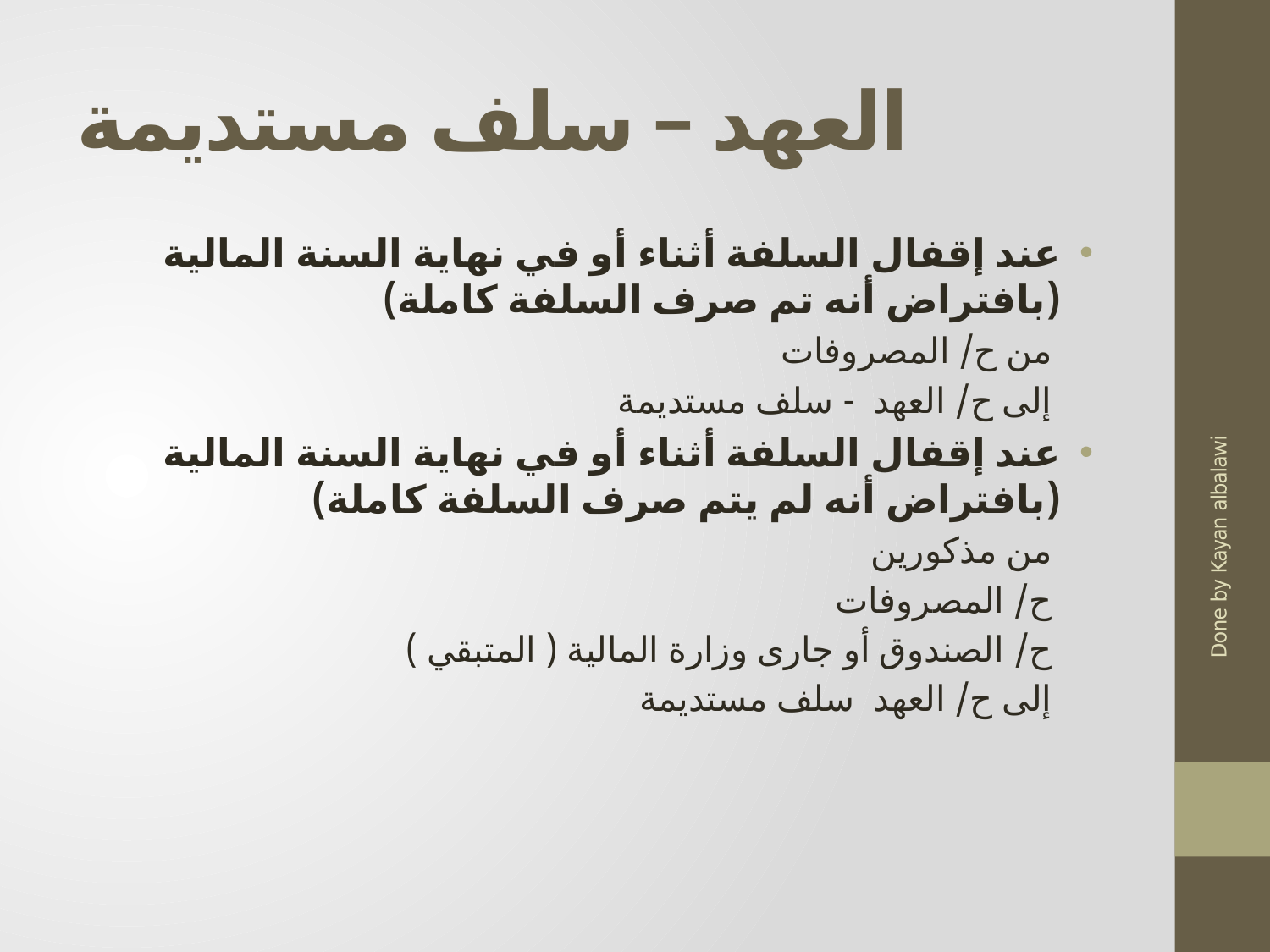

# العهد – سلف مستديمة
عند إقفال السلفة أثناء أو في نهاية السنة المالية (بافتراض أنه تم صرف السلفة كاملة)
من ح/ المصروفات
إلى ح/ العهد  - سلف مستديمة
عند إقفال السلفة أثناء أو في نهاية السنة المالية (بافتراض أنه لم يتم صرف السلفة كاملة)
من مذكورين
ح/ المصروفات
ح/ الصندوق أو جارى وزارة المالية ( المتبقي )
إلى ح/ العهد  سلف مستديمة
Done by Kayan albalawi